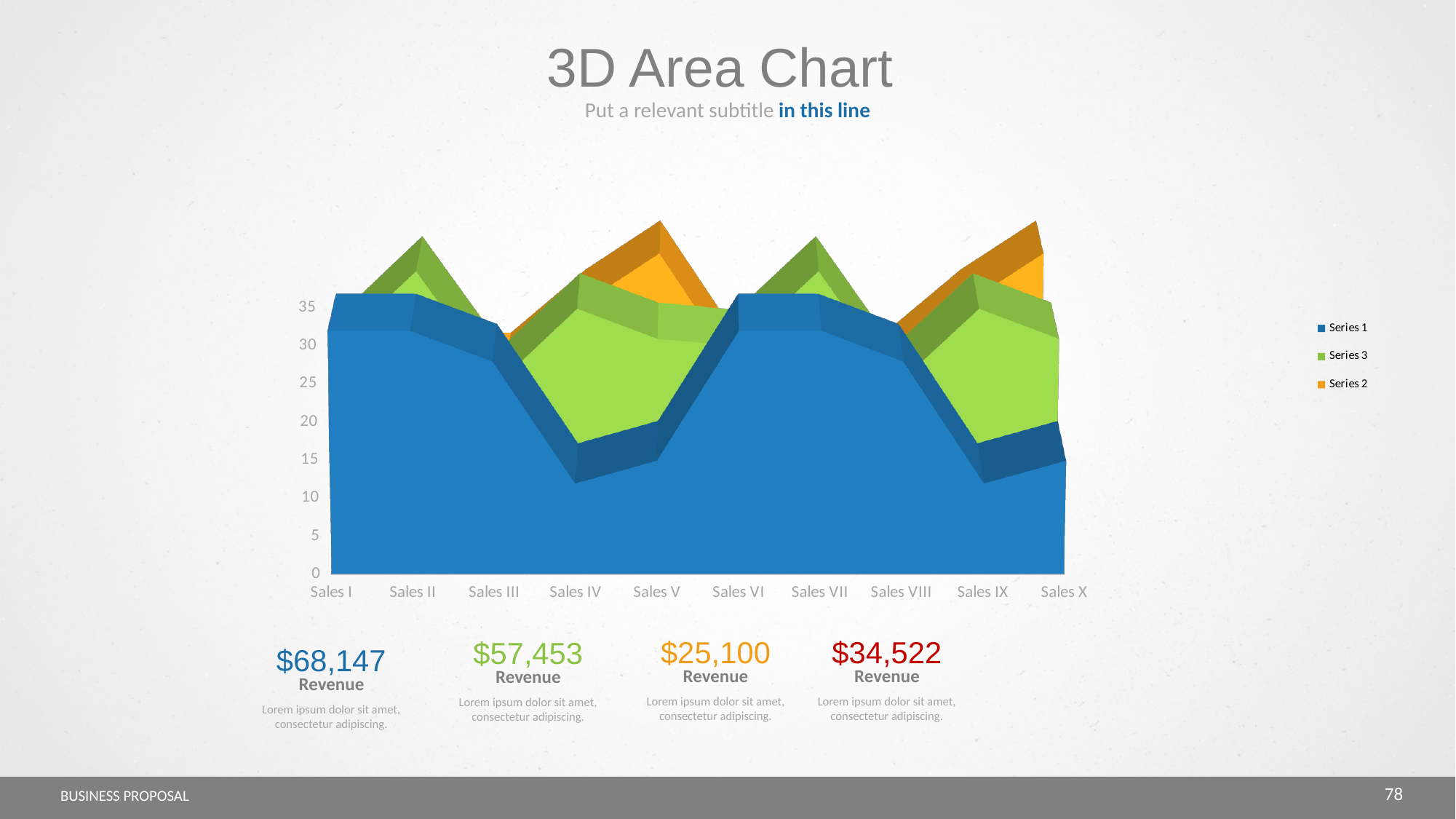

3D Area Chart
Put a relevant subtitle in this line

[unsupported chart]

$25,100
Revenue
Lorem ipsum dolor sit amet, consectetur adipiscing.
$34,522
Revenue
Lorem ipsum dolor sit amet, consectetur adipiscing.
$57,453
Revenue
Lorem ipsum dolor sit amet, consectetur adipiscing.
$68,147
Revenue
Lorem ipsum dolor sit amet, consectetur adipiscing.

78
BUSINESS PROPOSAL